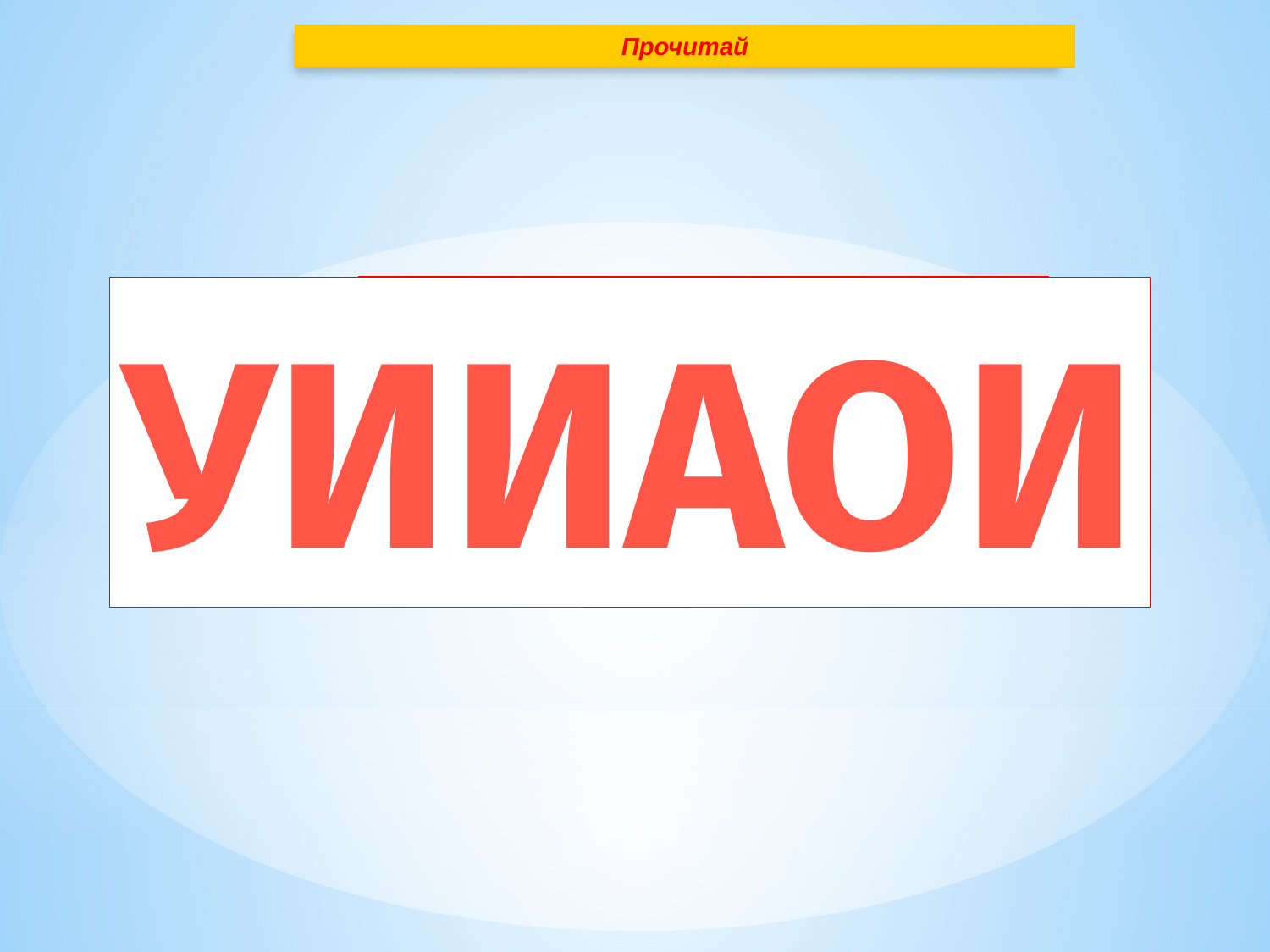

Прочитай
ИАО
ИИО
АОУ
УИО
АОИУ
УИИАОИ
ИОУ